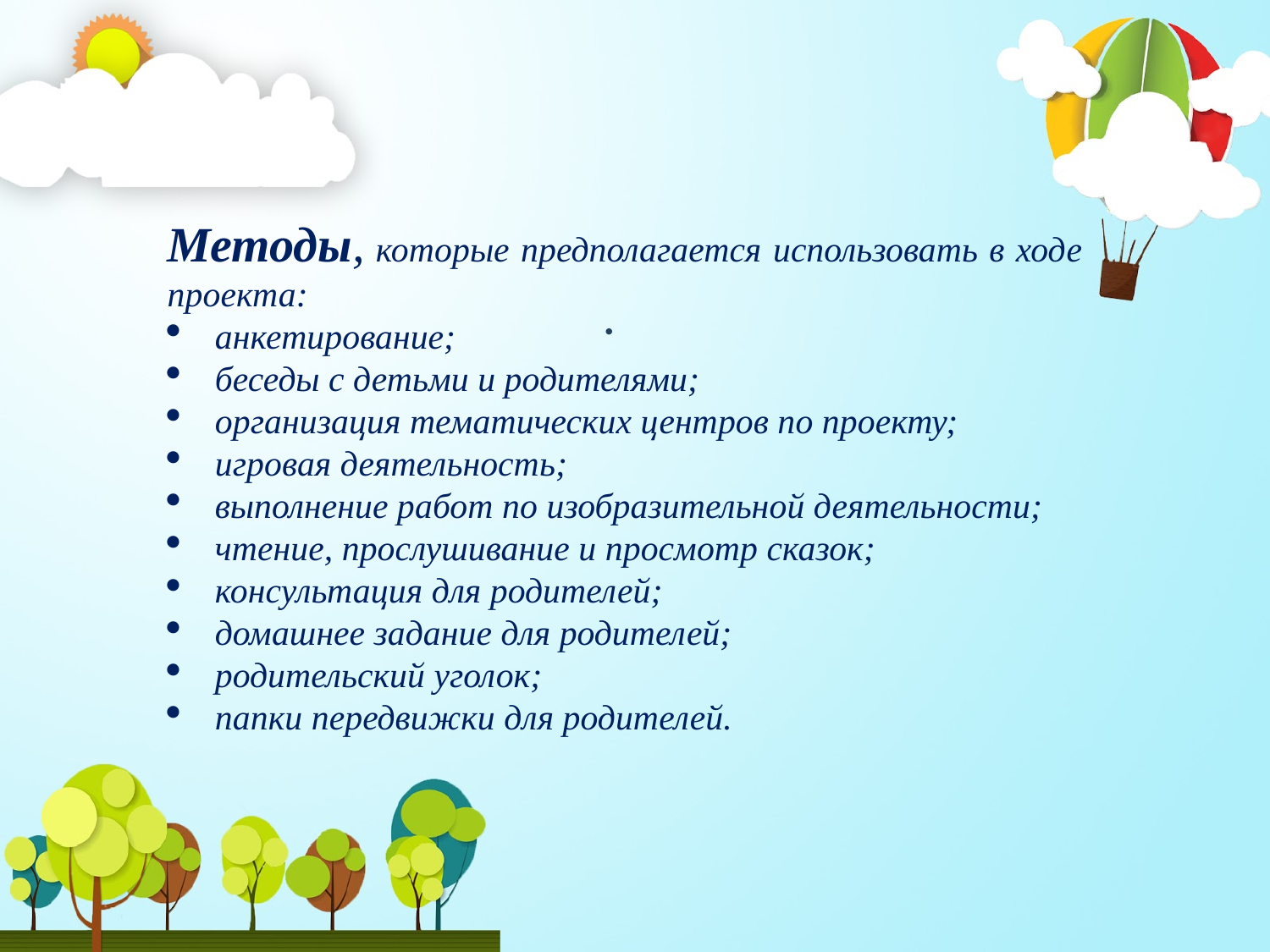

Методы, которые предполагается использовать в ходе проекта:
анкетирование;
беседы с детьми и родителями;
организация тематических центров по проекту;
игровая деятельность;
выполнение работ по изобразительной деятельности;
чтение, прослушивание и просмотр сказок;
консультация для родителей;
домашнее задание для родителей;
родительский уголок;
папки передвижки для родителей.
.